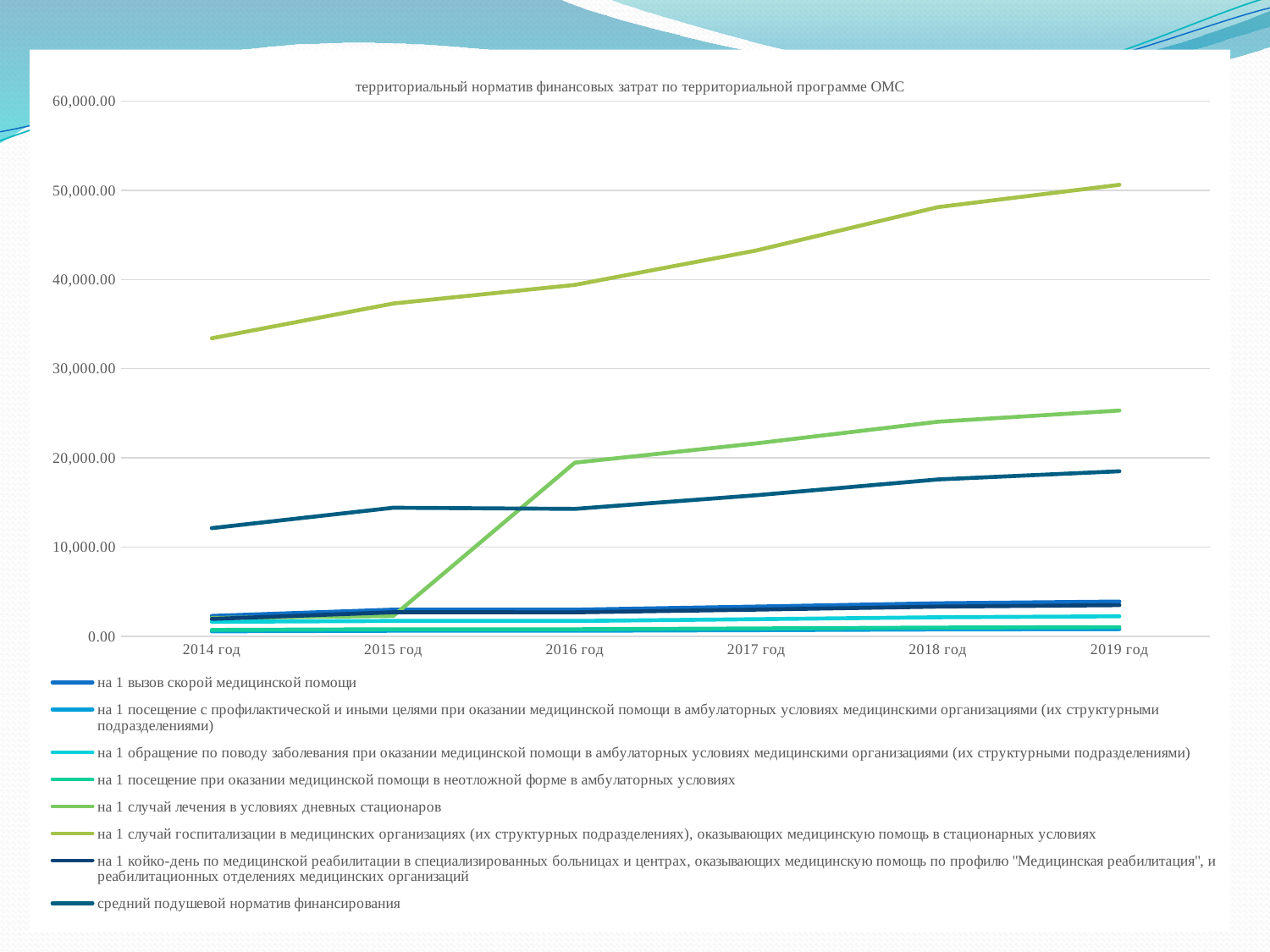

### Chart: территориальный норматив финансовых затрат по территориальной программе ОМС

| Category | на 1 вызов скорой медицинской помощи  | на 1 посещение с профилактической и иными целями при оказании медицинской помощи в амбулаторных условиях медицинскими организациями (их структурными подразделениями)  | на 1 обращение по поводу заболевания при оказании медицинской помощи в амбулаторных условиях медицинскими организациями (их структурными подразделениями) | на 1 посещение при оказании медицинской помощи в неотложной форме в амбулаторных условиях | на 1 случай лечения в условиях дневных стационаров | на 1 случай госпитализации в медицинских организациях (их структурных подразделениях), оказывающих медицинскую помощь в стационарных условиях | на 1 койко-день по медицинской реабилитации в специализированных больницах и центрах, оказывающих медицинскую помощь по профилю "Медицинская реабилитация", и реабилитационных отделениях медицинских организаций  | средний подушевой норматив финансирования |
|---|---|---|---|---|---|---|---|---|
| 2014 год | 2279.2 | 554.3 | 1624.0 | 709.6 | 2050.1 | 33412.5 | 1942.6 | 12121.7 |
| 2015 год | 2982.4 | 612.1 | 1715.1 | 783.6 | 2279.2 | 37311.4 | 2684.0 | 14406.7 |
| 2016 год | 2976.3 | 610.9 | 1711.5 | 782.0 | 19465.3 | 39394.4 | 2679.2 | 14280.2 |
| 2017 год | 3322.8 | 682.1 | 1911.2 | 873.2 | 21626.7 | 43254.1 | 2982.3 | 15808.2 |
| 2018 год | 3696.0 | 758.8 | 2125.8 | 971.4 | 24056.5 | 48113.8 | 3317.3 | 17585.5 |
| 2019 год | 3888.4 | 798.2 | 2236.5 | 1021.9 | 25308.9 | 50618.6 | 3490.1 | 18501.4 |